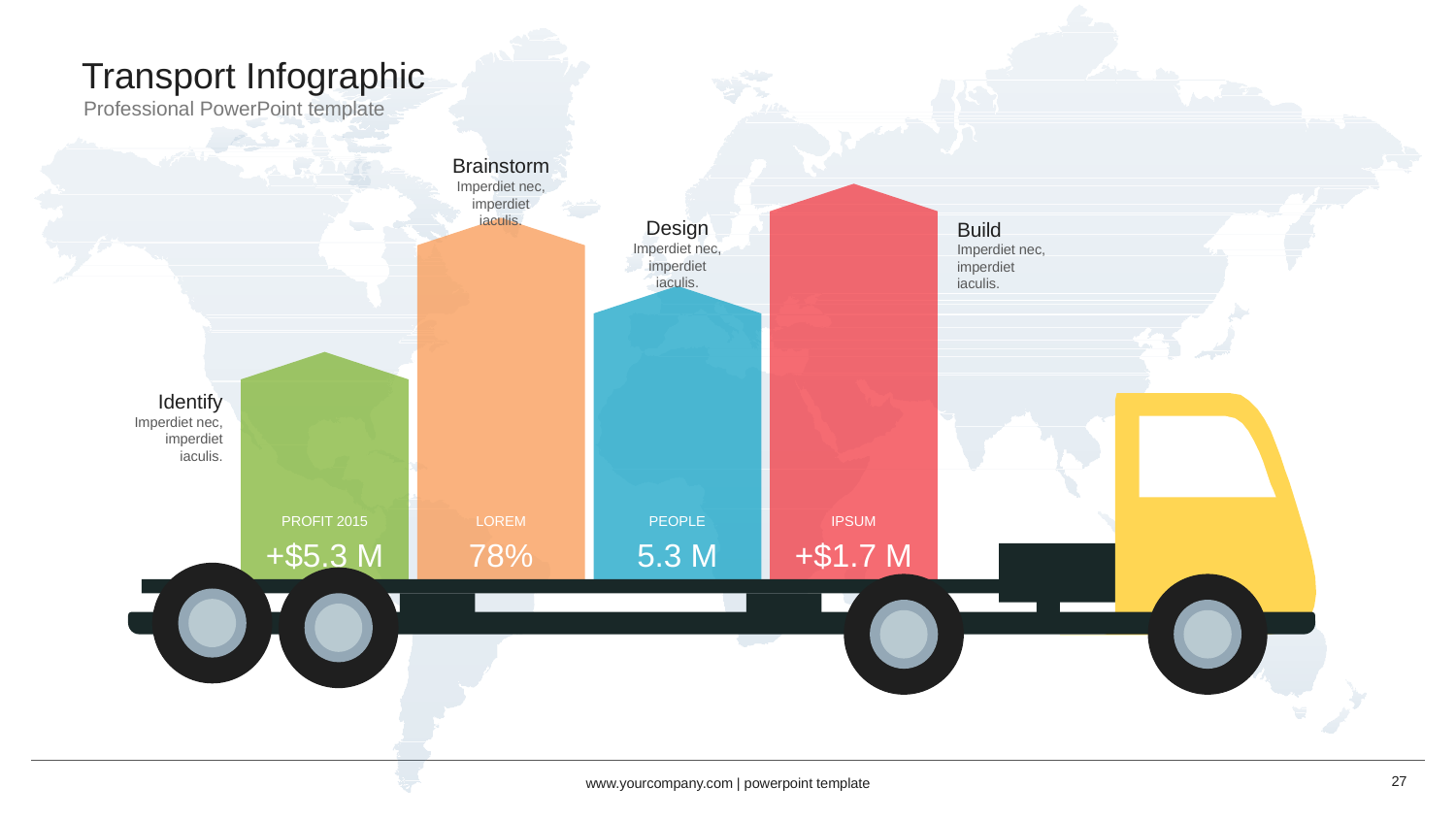

# Transport Infographic
Professional PowerPoint template
Brainstorm
Imperdiet nec, imperdiet iaculis.
Design
Imperdiet nec, imperdiet iaculis.
Build
Imperdiet nec, imperdiet iaculis.
IPSUM
+$1.7 M
LOREM
78%
PEOPLE
5.3 M
Identify
Imperdiet nec, imperdiet iaculis.
PROFIT 2015
+$5.3 M

www.yourcompany.com | powerpoint template
27